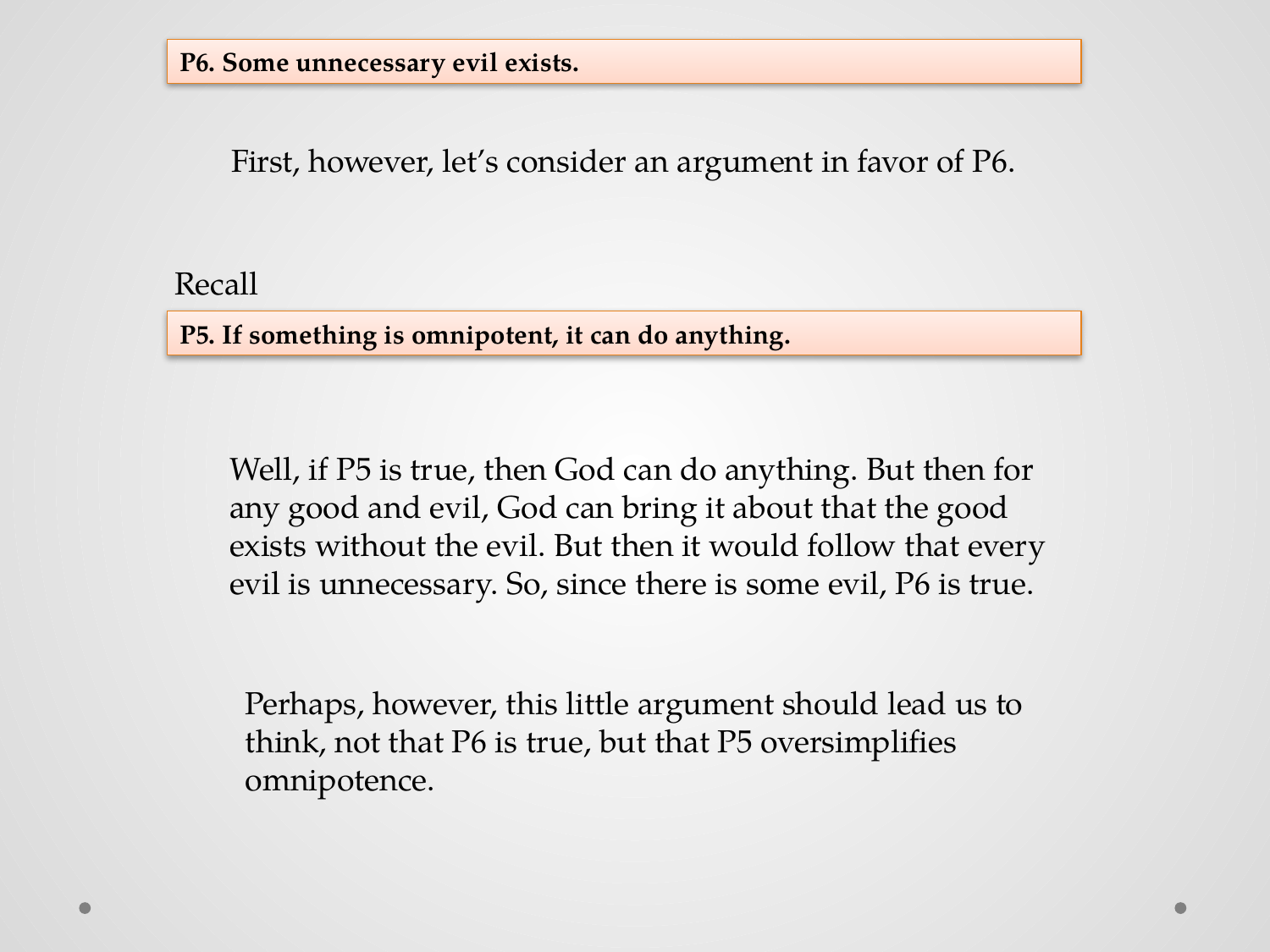

P6. Some unnecessary evil exists.
First, however, let’s consider an argument in favor of P6.
Recall
P5. If something is omnipotent, it can do anything.
Well, if P5 is true, then God can do anything. But then for any good and evil, God can bring it about that the good exists without the evil. But then it would follow that every evil is unnecessary. So, since there is some evil, P6 is true.
Perhaps, however, this little argument should lead us to think, not that P6 is true, but that P5 oversimplifies omnipotence.